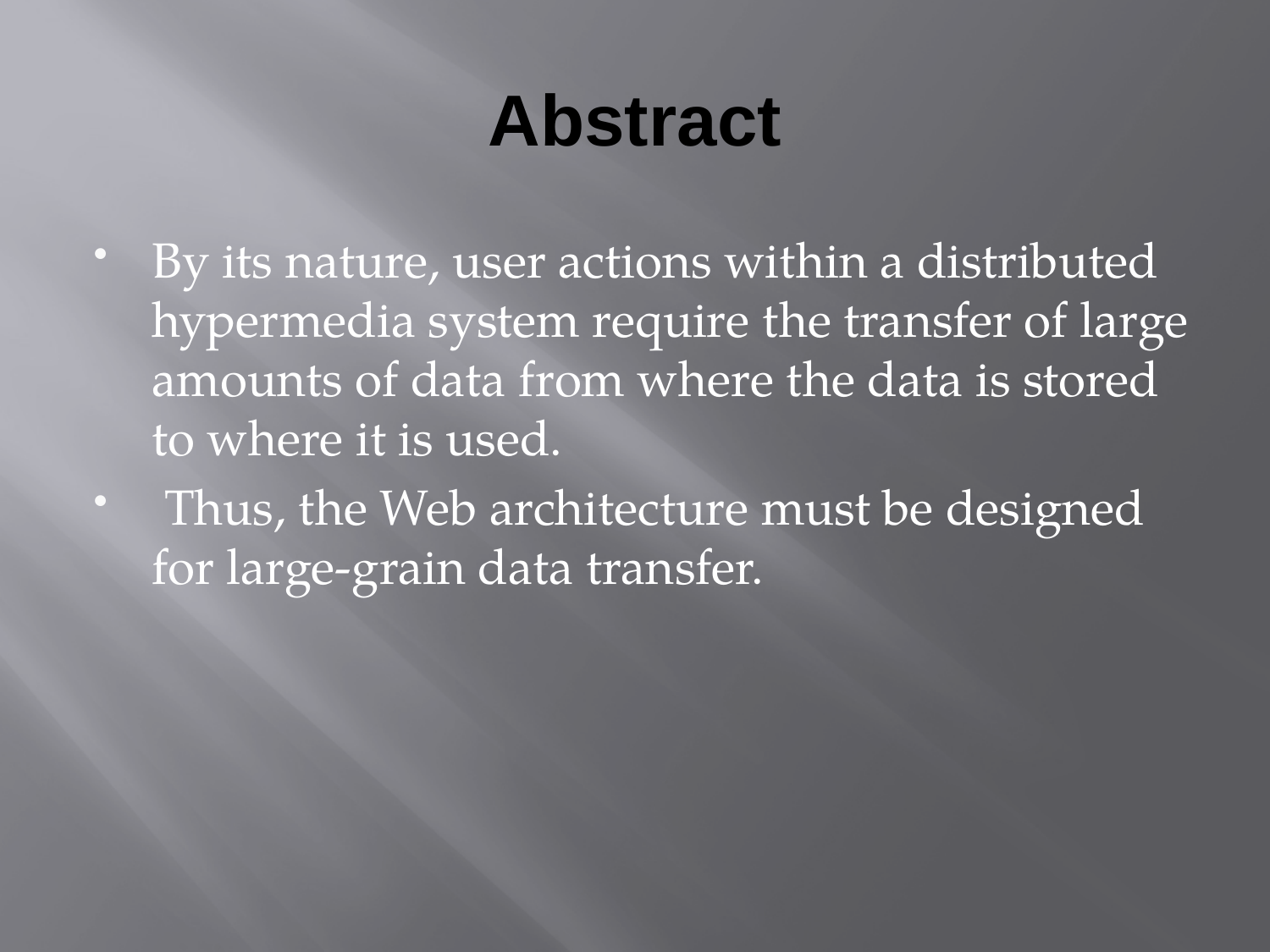

# Abstract
By its nature, user actions within a distributed hypermedia system require the transfer of large amounts of data from where the data is stored to where it is used.
 Thus, the Web architecture must be designed for large-grain data transfer.